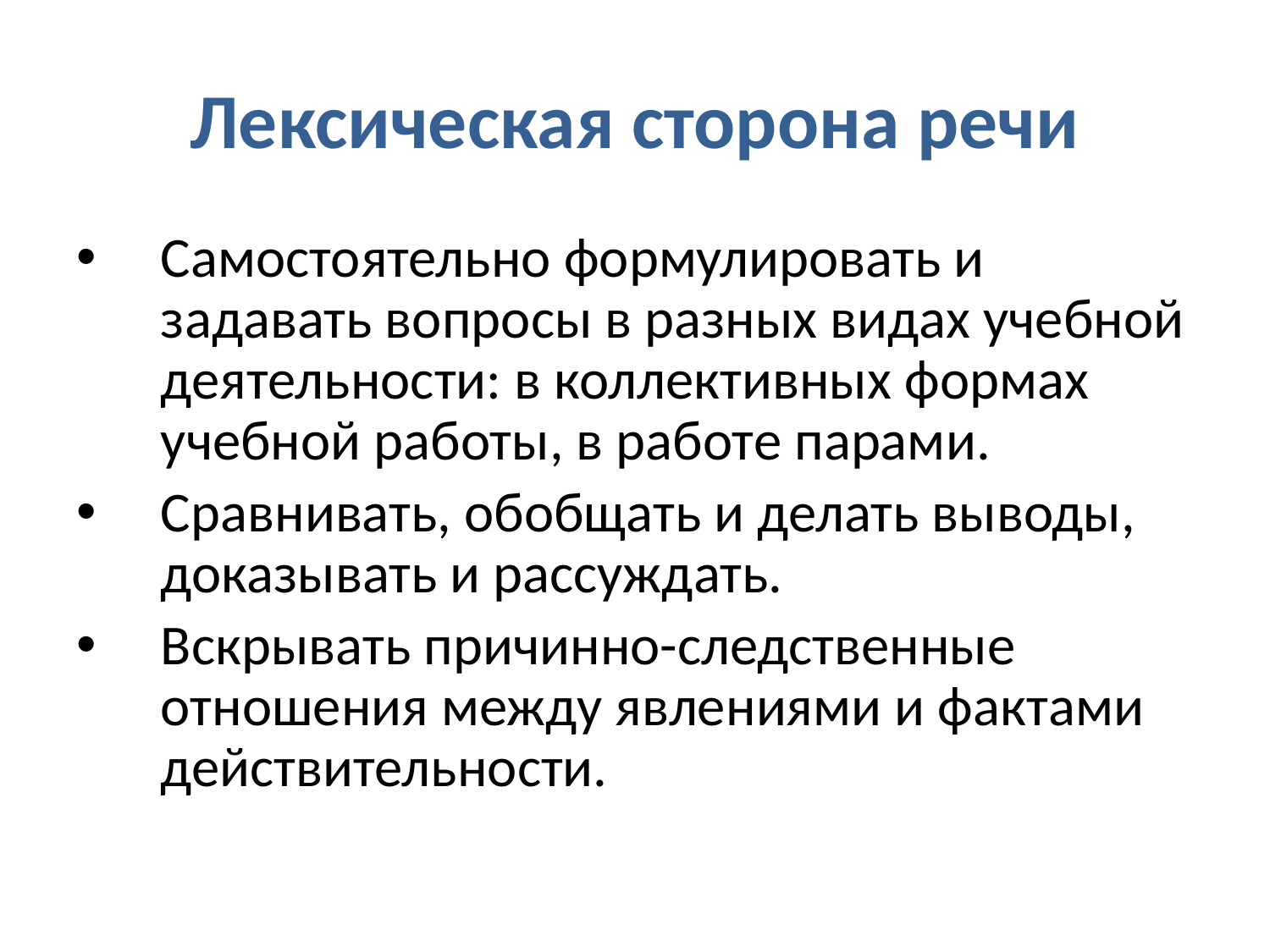

# Лексическая сторона речи
Самостоятельно формулировать и задавать вопросы в разных видах учебной деятельности: в коллективных формах учебной работы, в работе парами.
Сравнивать, обобщать и делать выводы, доказывать и рассуждать.
Вскрывать причинно-следственные отношения между явлениями и фактами действительности.